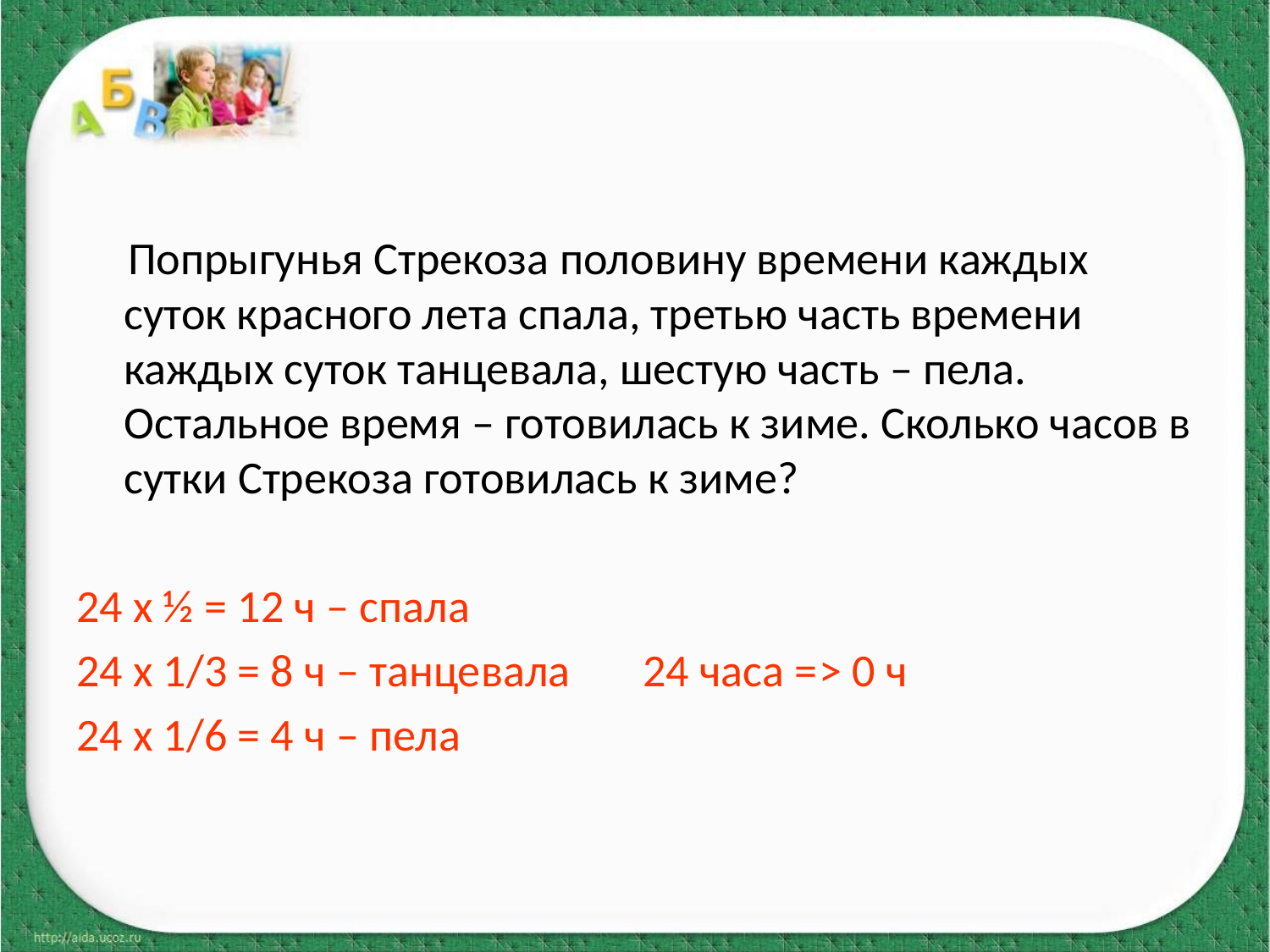

#
     Попрыгунья Стрекоза половину времени каждых суток красного лета спала, третью часть времени каждых суток танцевала, шестую часть – пела. Остальное время – готовилась к зиме. Сколько часов в сутки Стрекоза готовилась к зиме?

24 х ½ = 12 ч – спала
24 х 1/3 = 8 ч – танцевала       24 часа => 0 ч
24 х 1/6 = 4 ч – пела